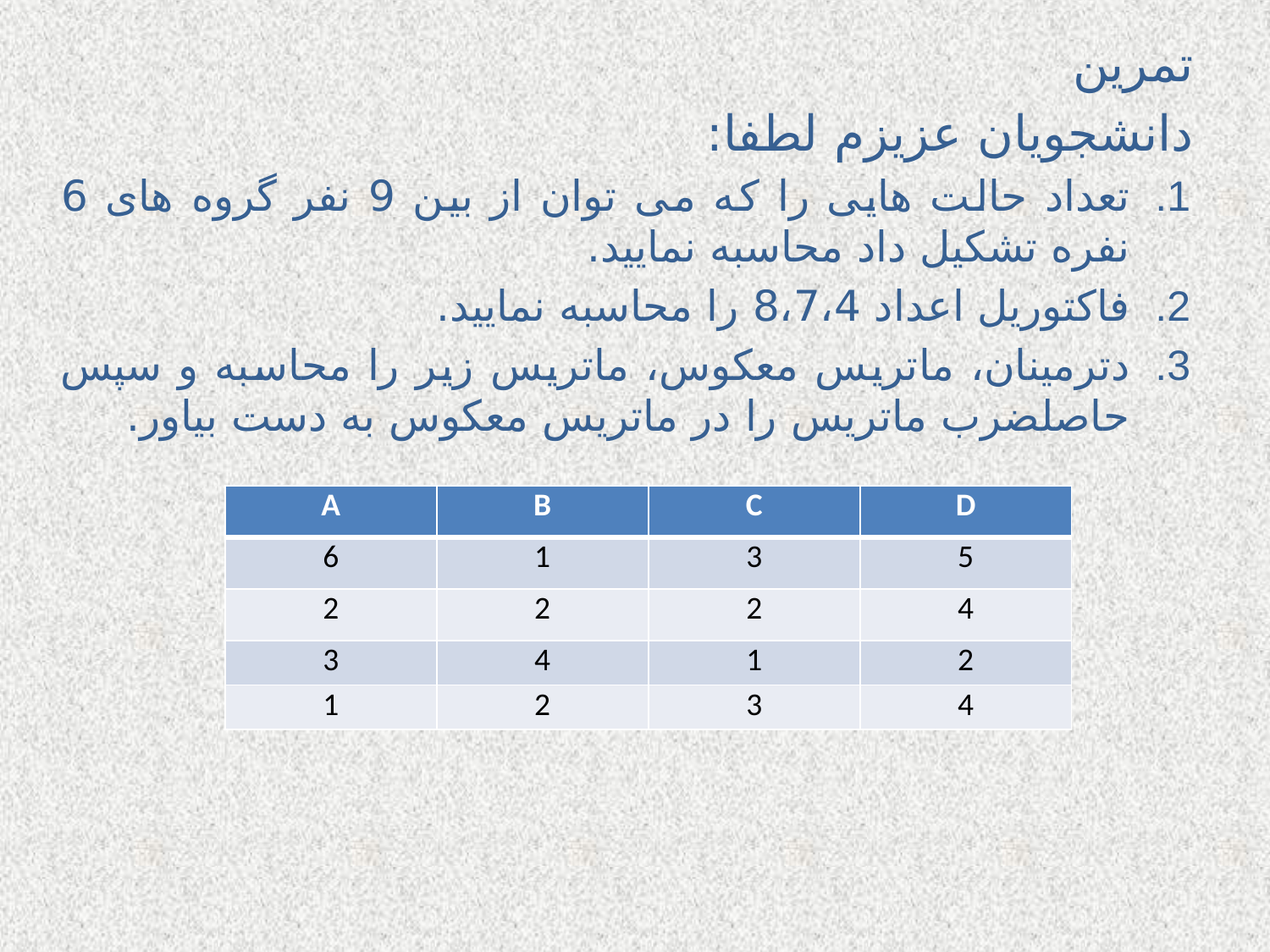

تمرین
دانشجویان عزیزم لطفا:
تعداد حالت هایی را که می توان از بین 9 نفر گروه های 6 نفره تشکیل داد محاسبه نمایید.
فاکتوریل اعداد 8،7،4 را محاسبه نمایید.
دترمینان، ماتریس معکوس، ماتریس زیر را محاسبه و سپس حاصلضرب ماتریس را در ماتریس معکوس به دست بیاور.

| A | B | C | D |
| --- | --- | --- | --- |
| 6 | 1 | 3 | 5 |
| 2 | 2 | 2 | 4 |
| 3 | 4 | 1 | 2 |
| 1 | 2 | 3 | 4 |